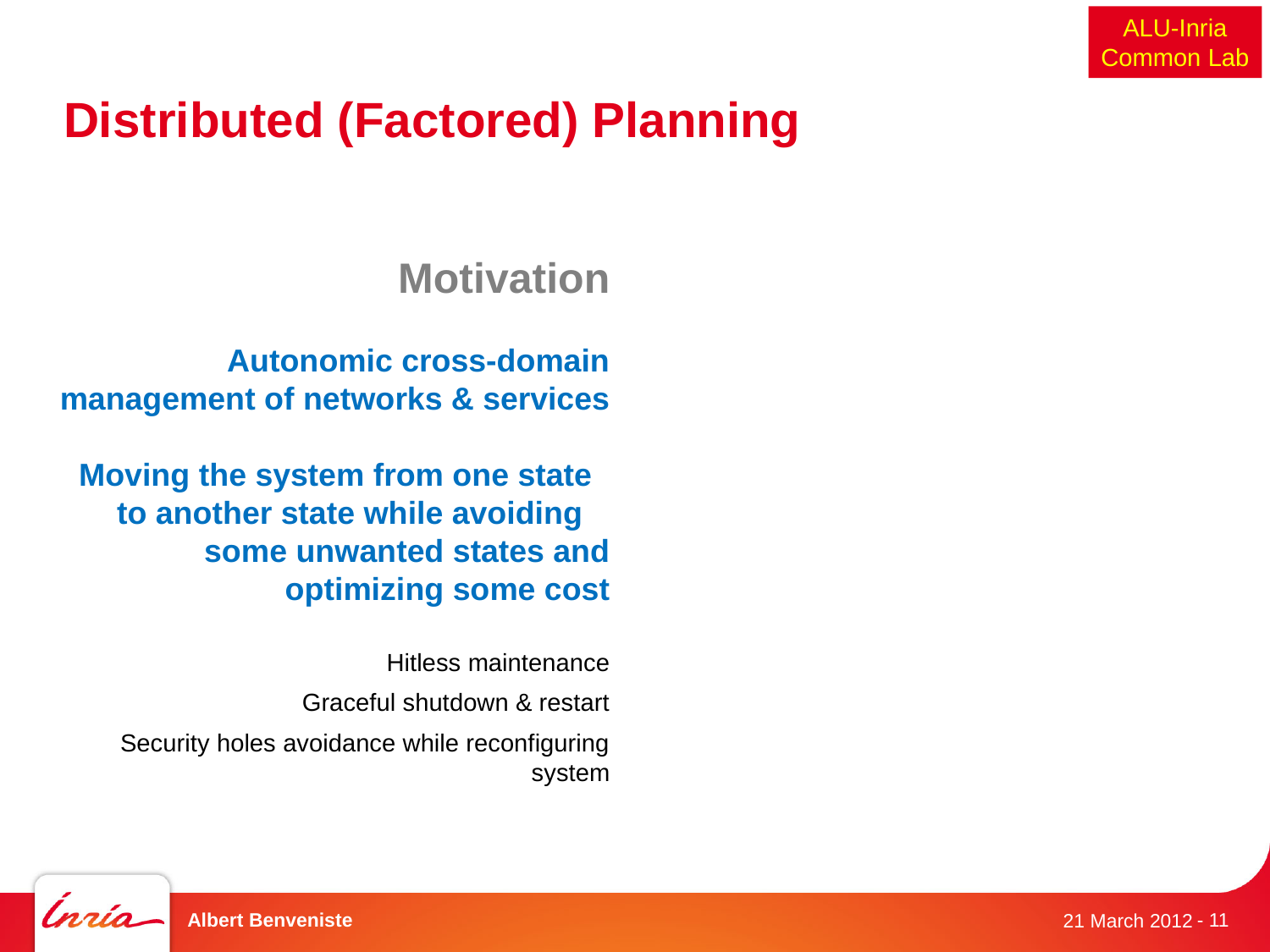

ALU-Inria
Common Lab
# Distributed (Factored) Planning
Motivation

Autonomic cross-domain management of networks & services

Moving the system from one state   to another state while avoiding    some unwanted states and optimizing some cost

Hitless maintenance
Graceful shutdown & restart
Security holes avoidance while reconfiguring system

Albert Benveniste
- 11
21 March 2012